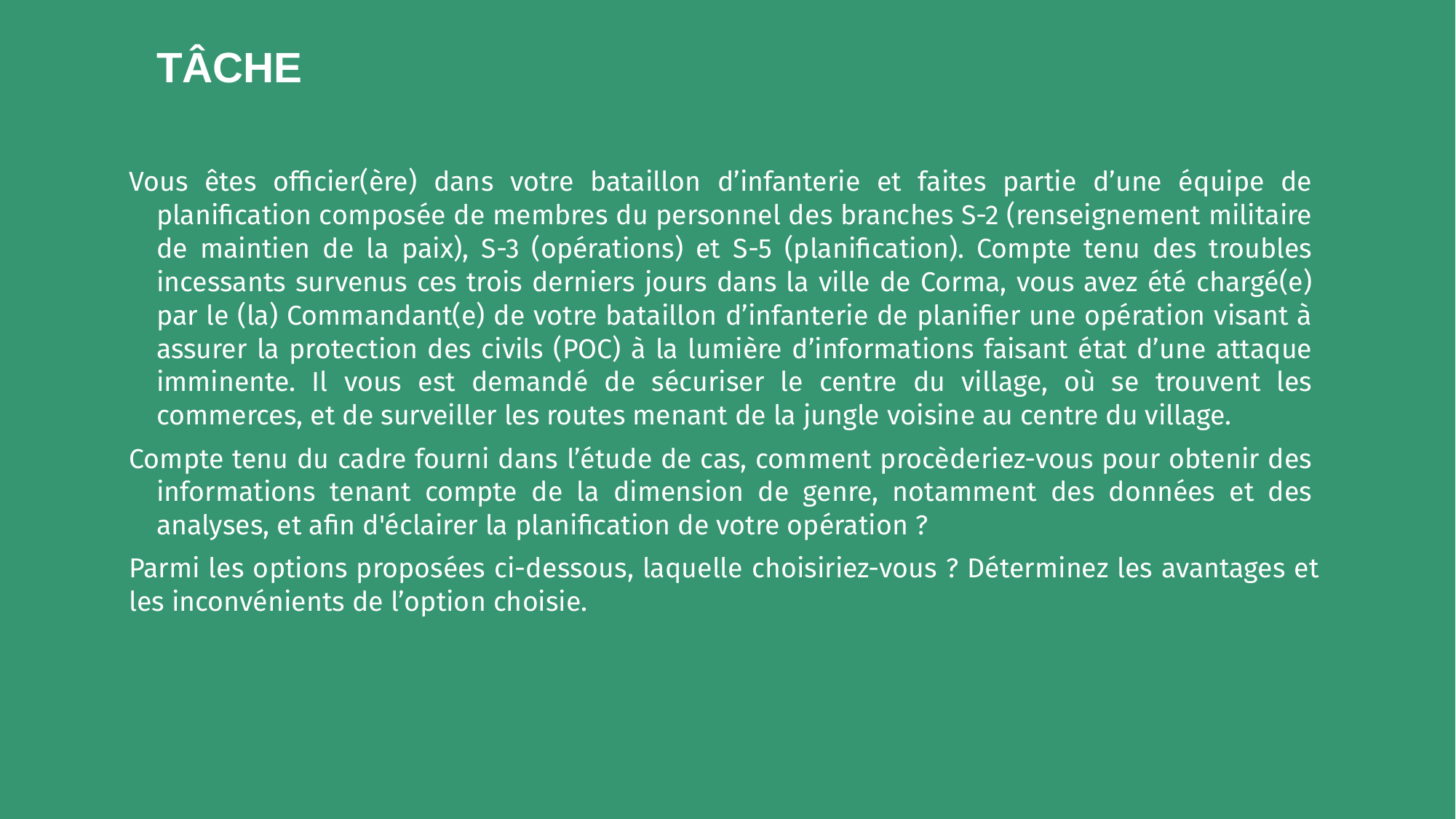

TÂCHE

Vous êtes officier(ère) dans votre bataillon d’infanterie et faites partie d’une équipe de planification composée de membres du personnel des branches S-2 (renseignement militaire de maintien de la paix), S-3 (opérations) et S-5 (planification). Compte tenu des troubles incessants survenus ces trois derniers jours dans la ville de Corma, vous avez été chargé(e) par le (la) Commandant(e) de votre bataillon d’infanterie de planifier une opération visant à assurer la protection des civils (POC) à la lumière d’informations faisant état d’une attaque imminente. Il vous est demandé de sécuriser le centre du village, où se trouvent les commerces, et de surveiller les routes menant de la jungle voisine au centre du village.
Compte tenu du cadre fourni dans l’étude de cas, comment procèderiez-vous pour obtenir des informations tenant compte de la dimension de genre, notamment des données et des analyses, et afin d'éclairer la planification de votre opération ?
Parmi les options proposées ci-dessous, laquelle choisiriez-vous ? Déterminez les avantages et les inconvénients de l’option choisie.